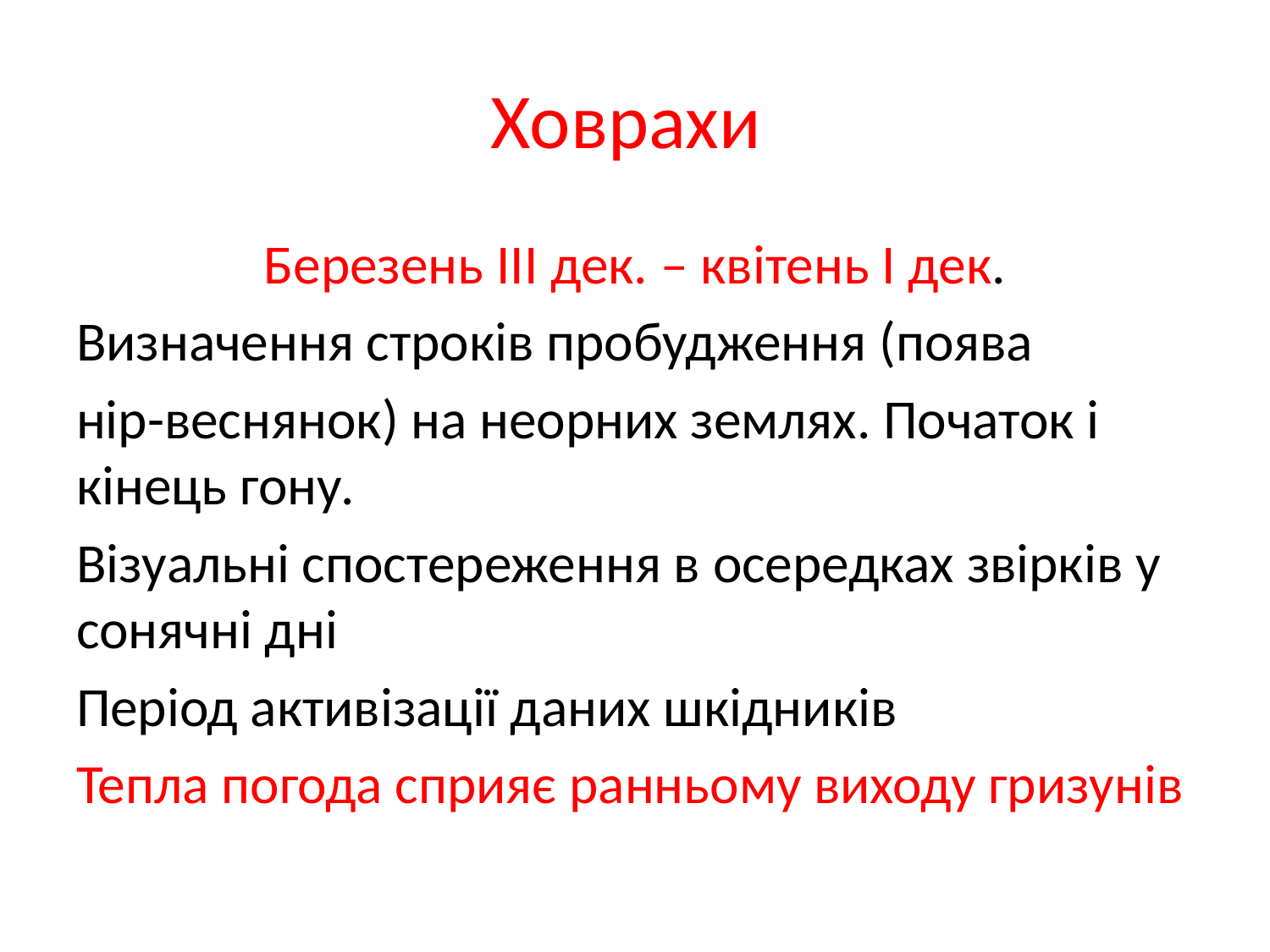

# Ховрахи
Березень ІІІ дек. – квітень І дек.
Визначення строків пробудження (поява
нір-веснянок) на неорних землях. Початок і кінець гону.
Візуальні спостереження в осередках звірків у сонячні дні
Період активізації даних шкідників
Тепла погода сприяє ранньому виходу гризунів